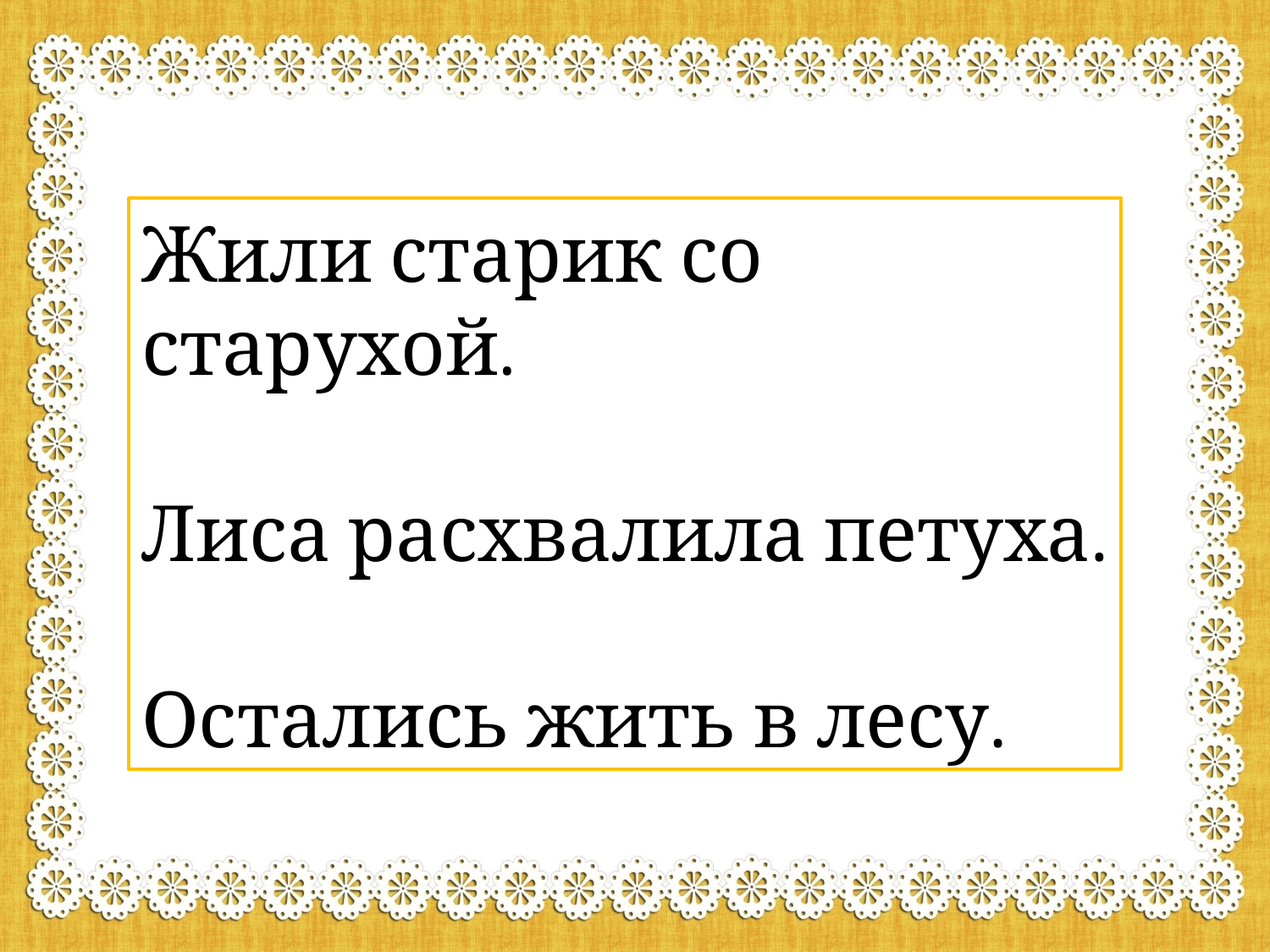

Жили старик со старухой.

Лиса расхвалила петуха.

Остались жить в лесу.